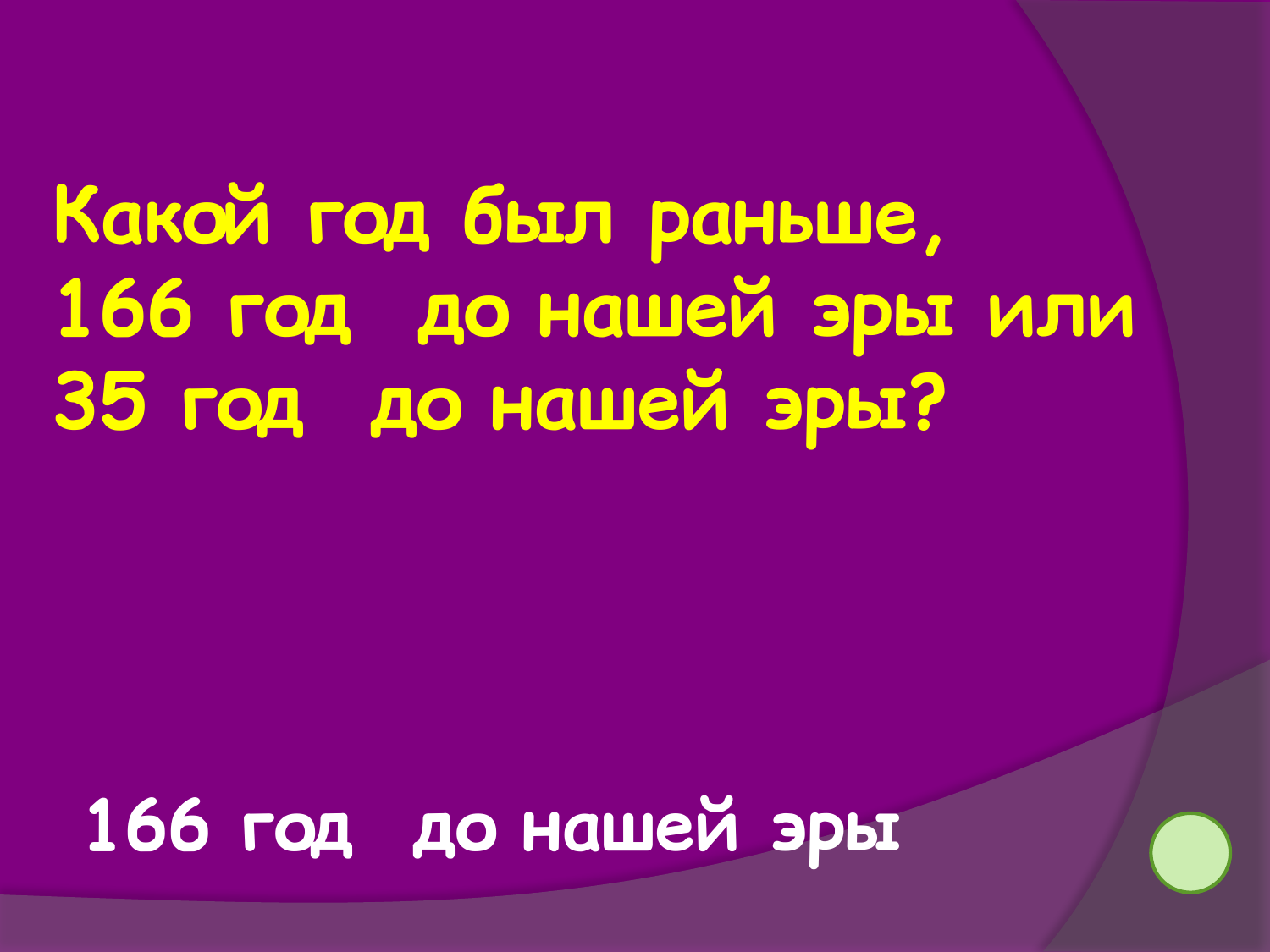

Какой год был раньше,
166 год  до нашей эры или 35 год  до нашей эры?
166 год  до нашей эры